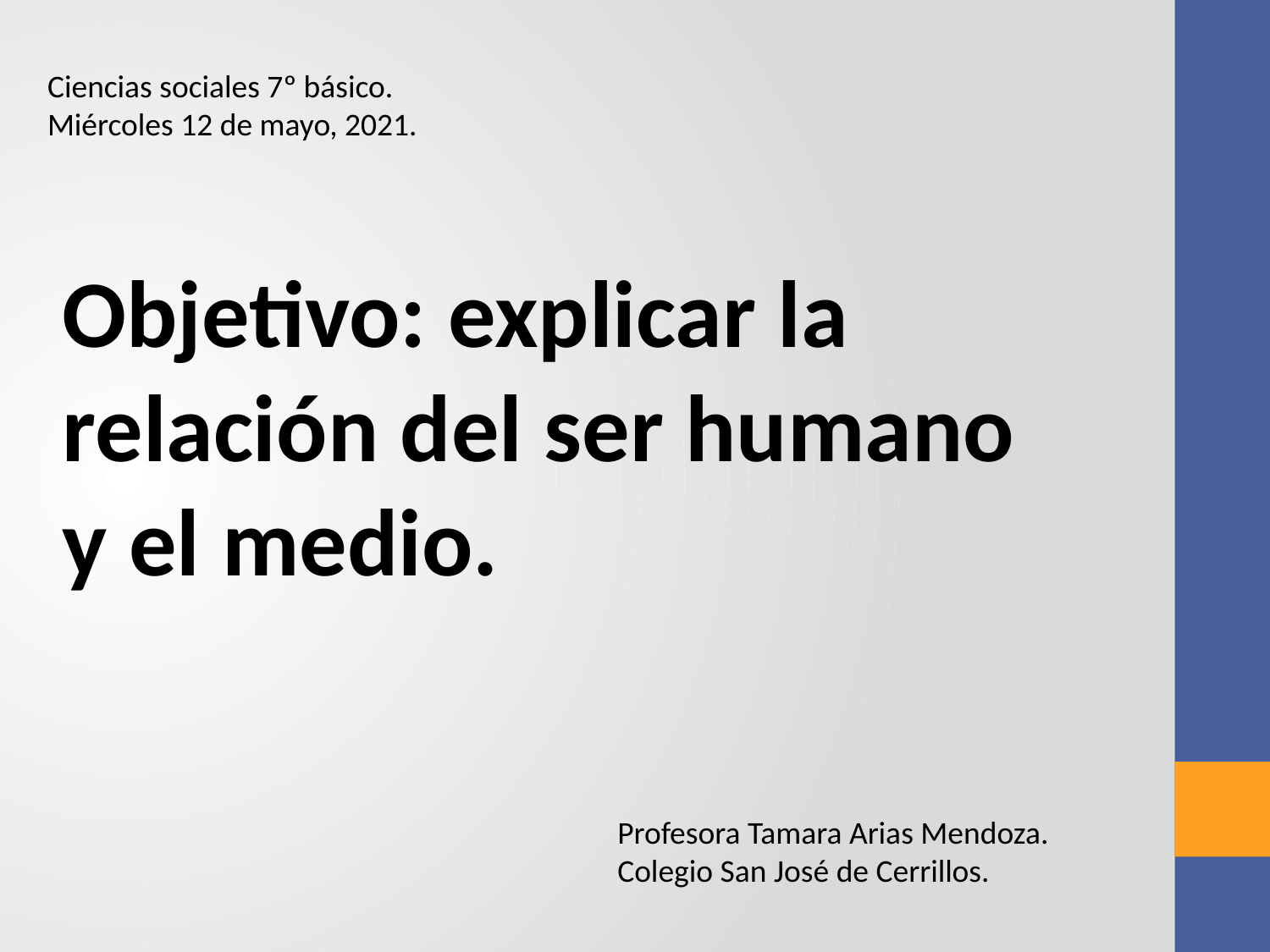

Ciencias sociales 7º básico.
Miércoles 12 de mayo, 2021.
Objetivo: explicar la relación del ser humano y el medio.
Profesora Tamara Arias Mendoza.
Colegio San José de Cerrillos.